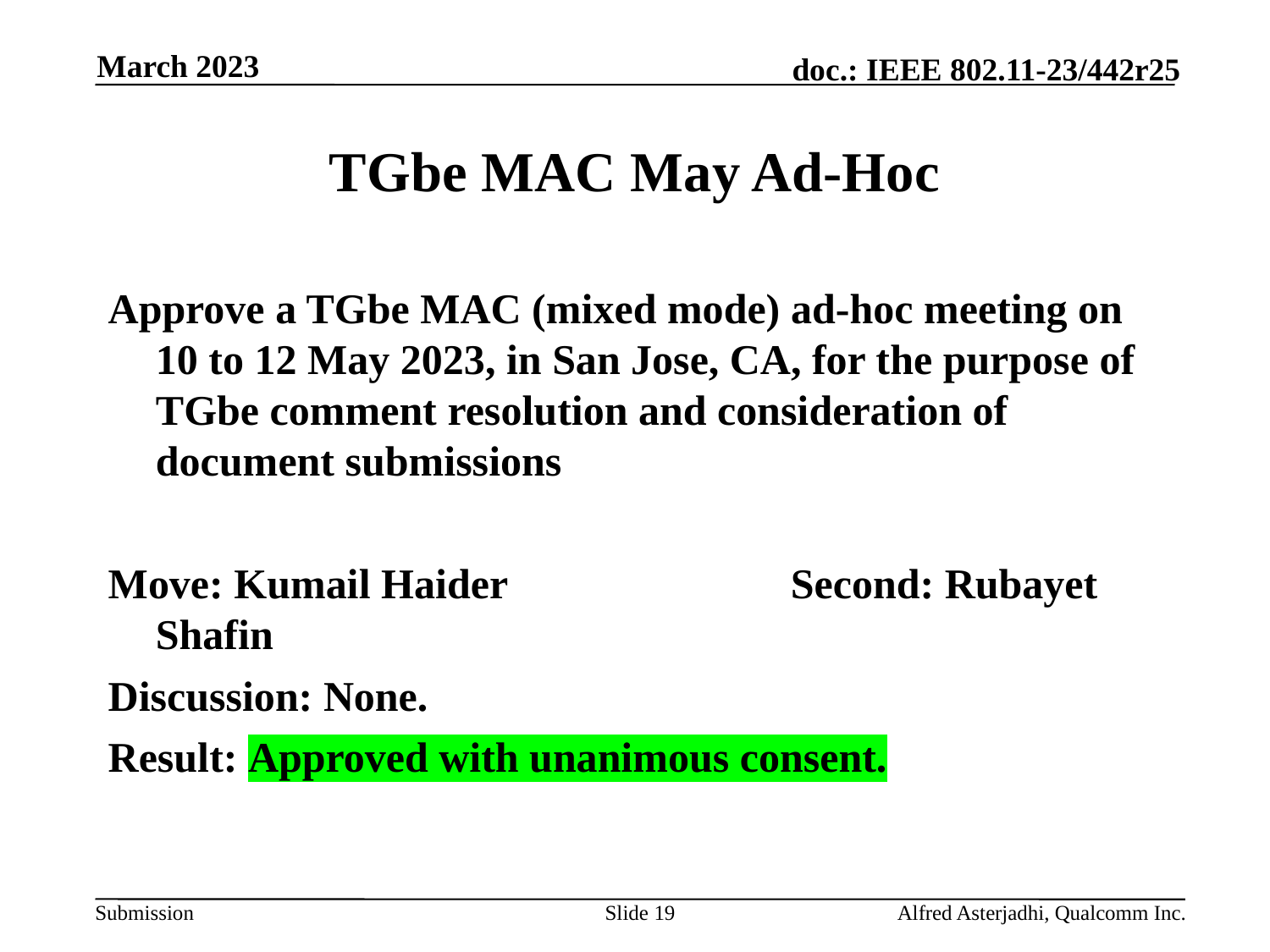

March 2023
# TGbe MAC May Ad-Hoc
Approve a TGbe MAC (mixed mode) ad-hoc meeting on 10 to 12 May 2023, in San Jose, CA, for the purpose of TGbe comment resolution and consideration of document submissions

Move: Kumail Haider			Second: Rubayet Shafin
Discussion: None.
Result: Approved with unanimous consent.
Slide 19
Alfred Asterjadhi, Qualcomm Inc.